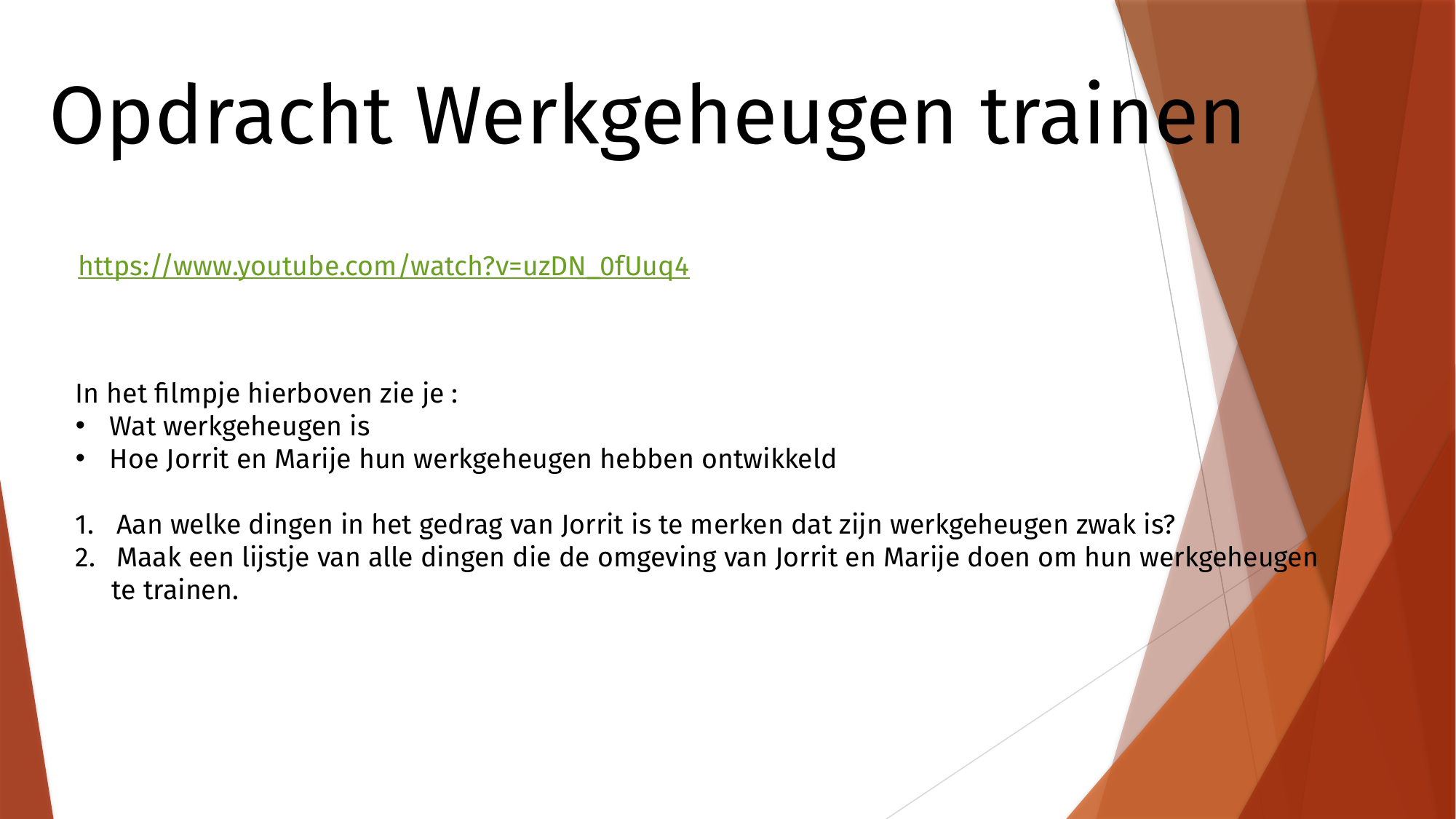

Opdracht Werkgeheugen trainen
https://www.youtube.com/watch?v=uzDN_0fUuq4

In het filmpje hierboven zie je :
Wat werkgeheugen is
Hoe Jorrit en Marije hun werkgeheugen hebben ontwikkeld

Aan welke dingen in het gedrag van Jorrit is te merken dat zijn werkgeheugen zwak is?
Maak een lijstje van alle dingen die de omgeving van Jorrit en Marije doen om hun werkgeheugen
     te trainen.